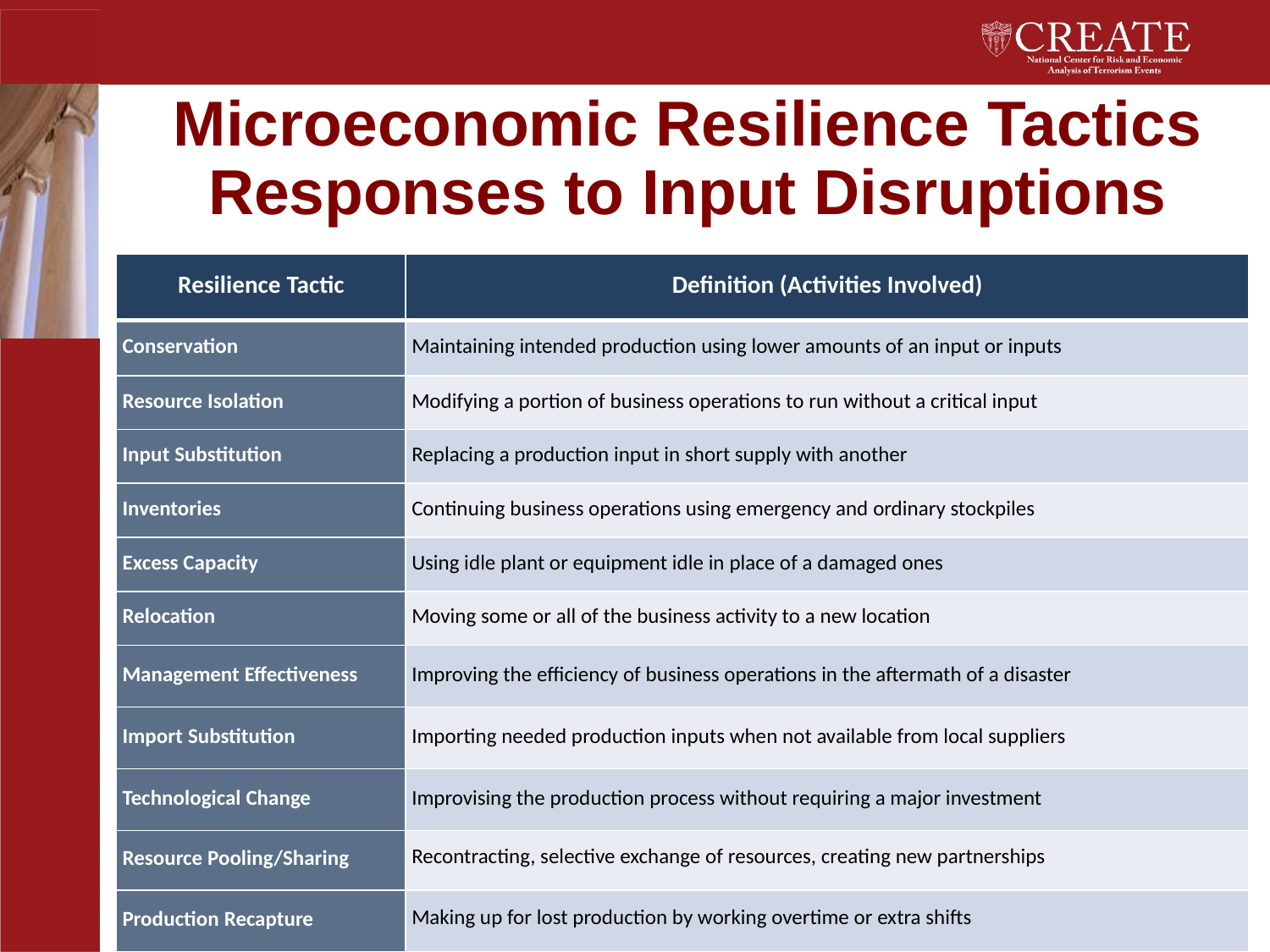

Microeconomic Resilience Tactics
Responses to Input Disruptions
| Resilience Tactic | Definition (Activities Involved) |
| --- | --- |
| Conservation | Maintaining intended production using lower amounts of an input or inputs |
| Resource Isolation | Modifying a portion of business operations to run without a critical input |
| Input Substitution | Replacing a production input in short supply with another |
| Inventories | Continuing business operations using emergency and ordinary stockpiles |
| Excess Capacity | Using idle plant or equipment idle in place of a damaged ones |
| Relocation | Moving some or all of the business activity to a new location |
| Management Effectiveness | Improving the efficiency of business operations in the aftermath of a disaster |
| Import Substitution | Importing needed production inputs when not available from local suppliers |
| Technological Change | Improvising the production process without requiring a major investment |
| Resource Pooling/Sharing | Recontracting, selective exchange of resources, creating new partnerships |
| Production Recapture | Making up for lost production by working overtime or extra shifts |